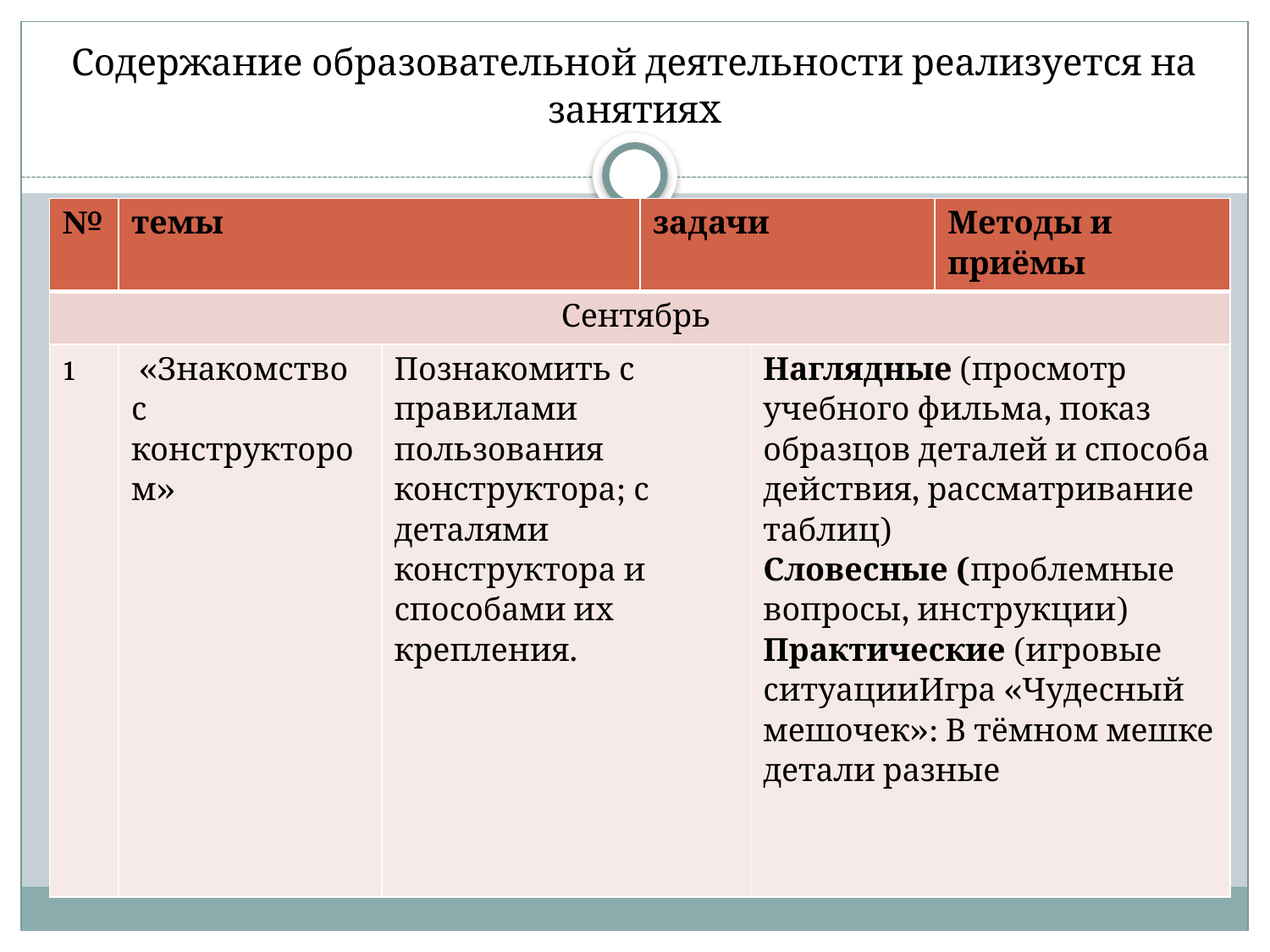

# Содержание образовательной деятельности реализуется на занятиях
| № | темы |  | задачи |  | Методы и приёмы |
| --- | --- | --- | --- | --- | --- |
| Сентябрь |  |  |  |  |  |
| 1 | «Знакомство с конструктором» | Познакомить с правилами пользования конструктора; с деталями конструктора и способами их крепления. |  | Наглядные (просмотр учебного фильма, показ образцов деталей и способа действия, рассматривание таблиц) Словесные (проблемные вопросы, инструкции) Практические (игровые ситуацииИгра «Чудесный мешочек»: В тёмном мешке детали разные |  |